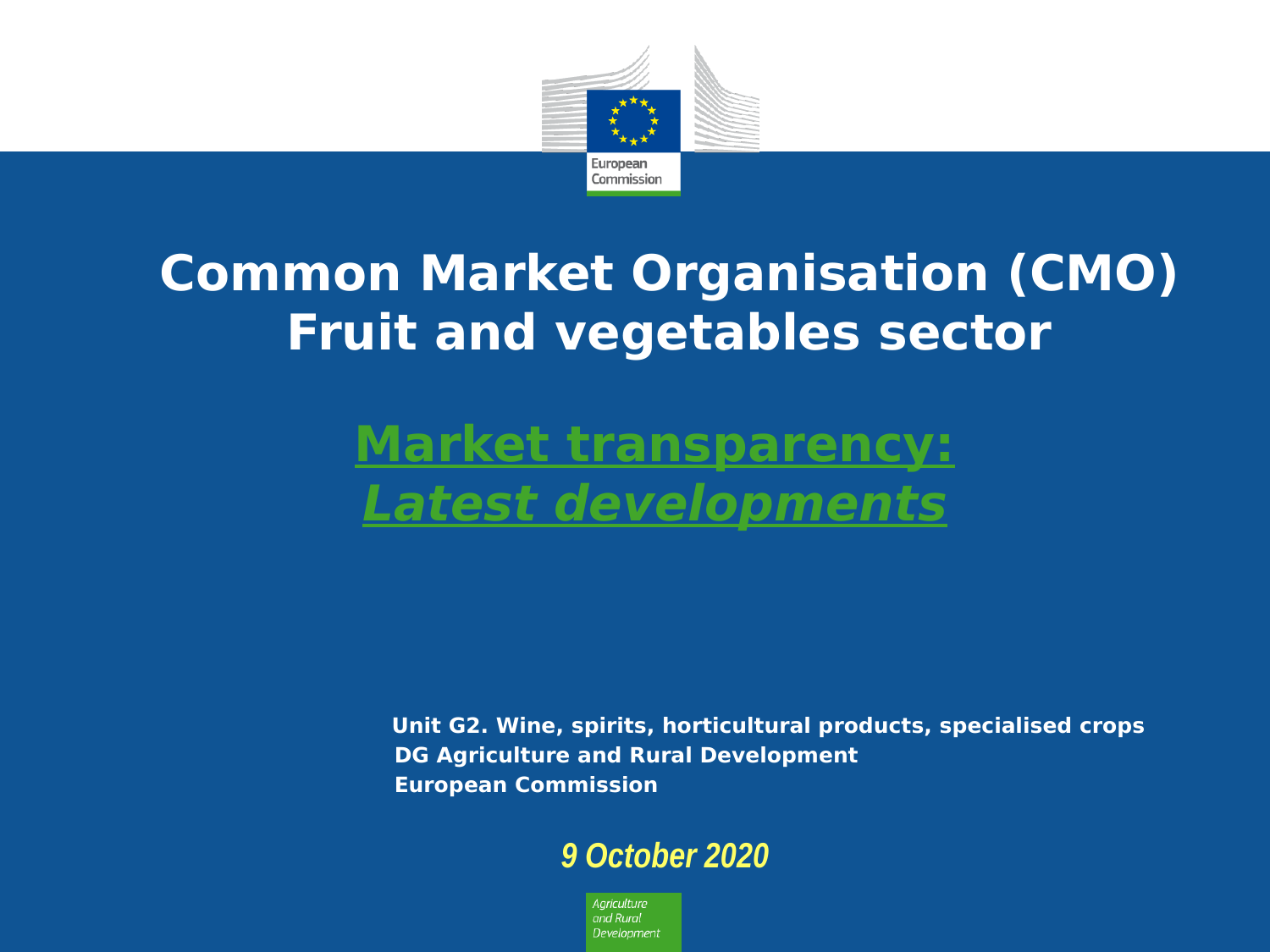

# Common Market Organisation (CMO) Fruit and vegetables sector
Market transparency:
Latest developments
	Unit G2. Wine, spirits, horticultural products, specialised crops
	DG Agriculture and Rural Development
	European Commission
9 October 2020